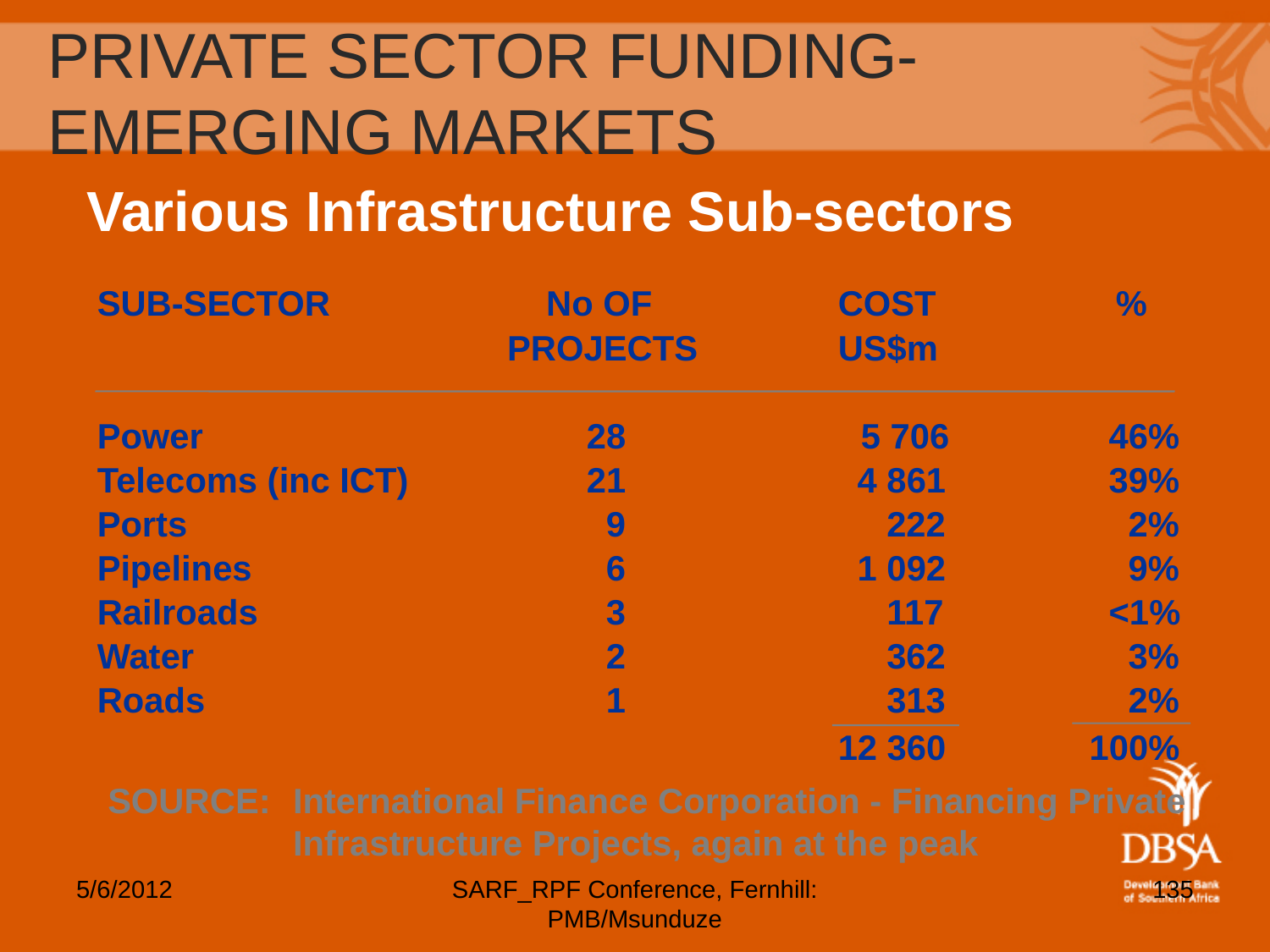

# PRIVATE SECTOR FUNDING-EMERGING MARKETS
Various Infrastructure Sub-sectors
SUB-SECTOR	    No OF 	COST		%
	PROJECTS	US$m

Power		28		 5 706	  46%
Telecoms (inc ICT)		21	  4 861	  39%
Ports		  9	     222	    2%
Pipelines		  6	  1 092	    9%
Railroads		  3	     117	  <1%
Water		  2	     362	    3%
Roads		  1	     313	    2%
			12 360	100%

SOURCE: 	International Finance Corporation - Financing Private 	Infrastructure Projects, again at the peak
5/6/2012
SARF_RPF Conference, Fernhill: PMB/Msunduze
135